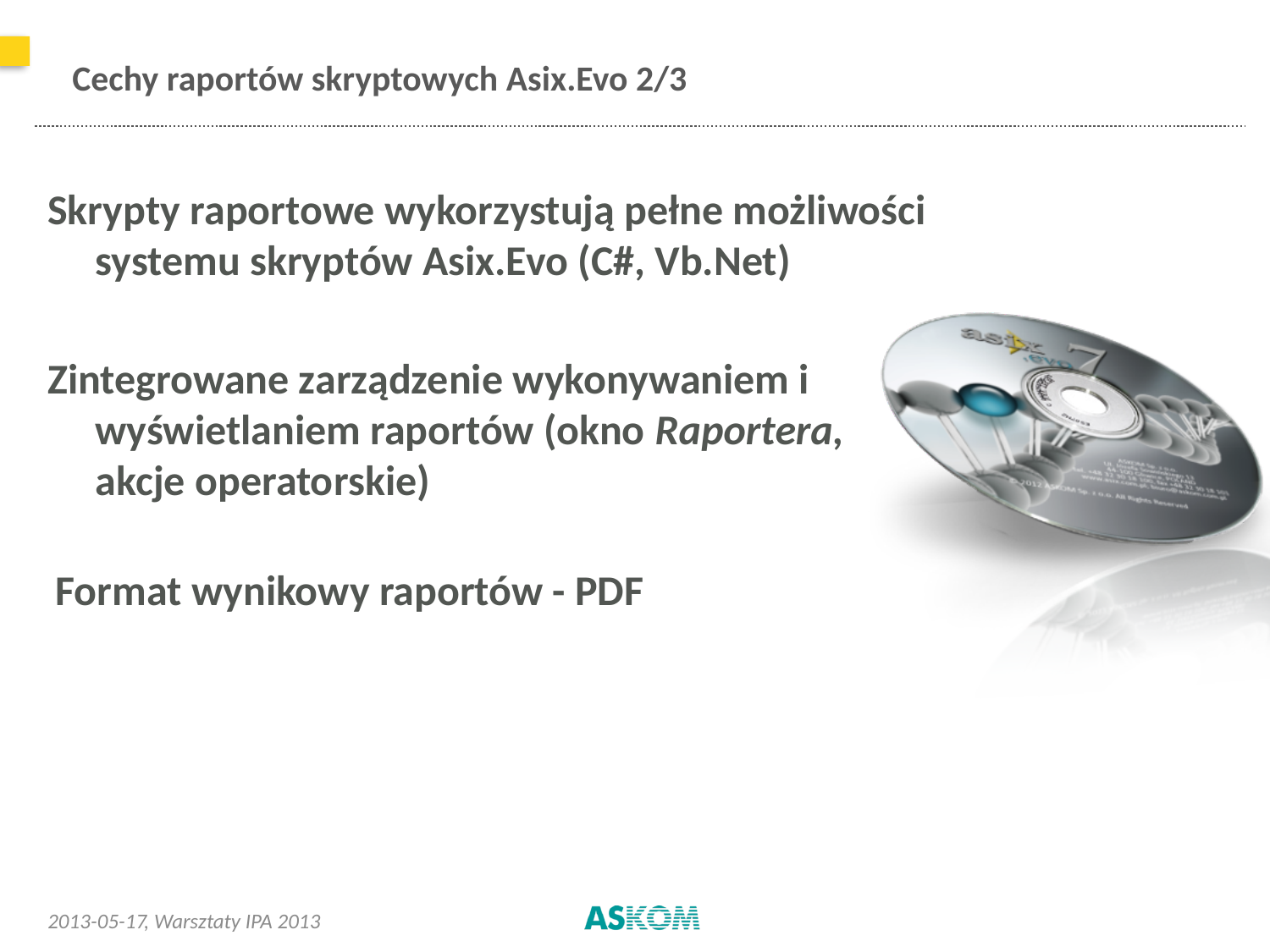

# Cechy raportów skryptowych Asix.Evo 2/3
Skrypty raportowe wykorzystują pełne możliwości systemu skryptów Asix.Evo (C#, Vb.Net)

Zintegrowane zarządzenie wykonywaniem i wyświetlaniem raportów (okno Raportera, akcje operatorskie)

Format wynikowy raportów - PDF
2013-05-17
, Warsztaty IPA 2013